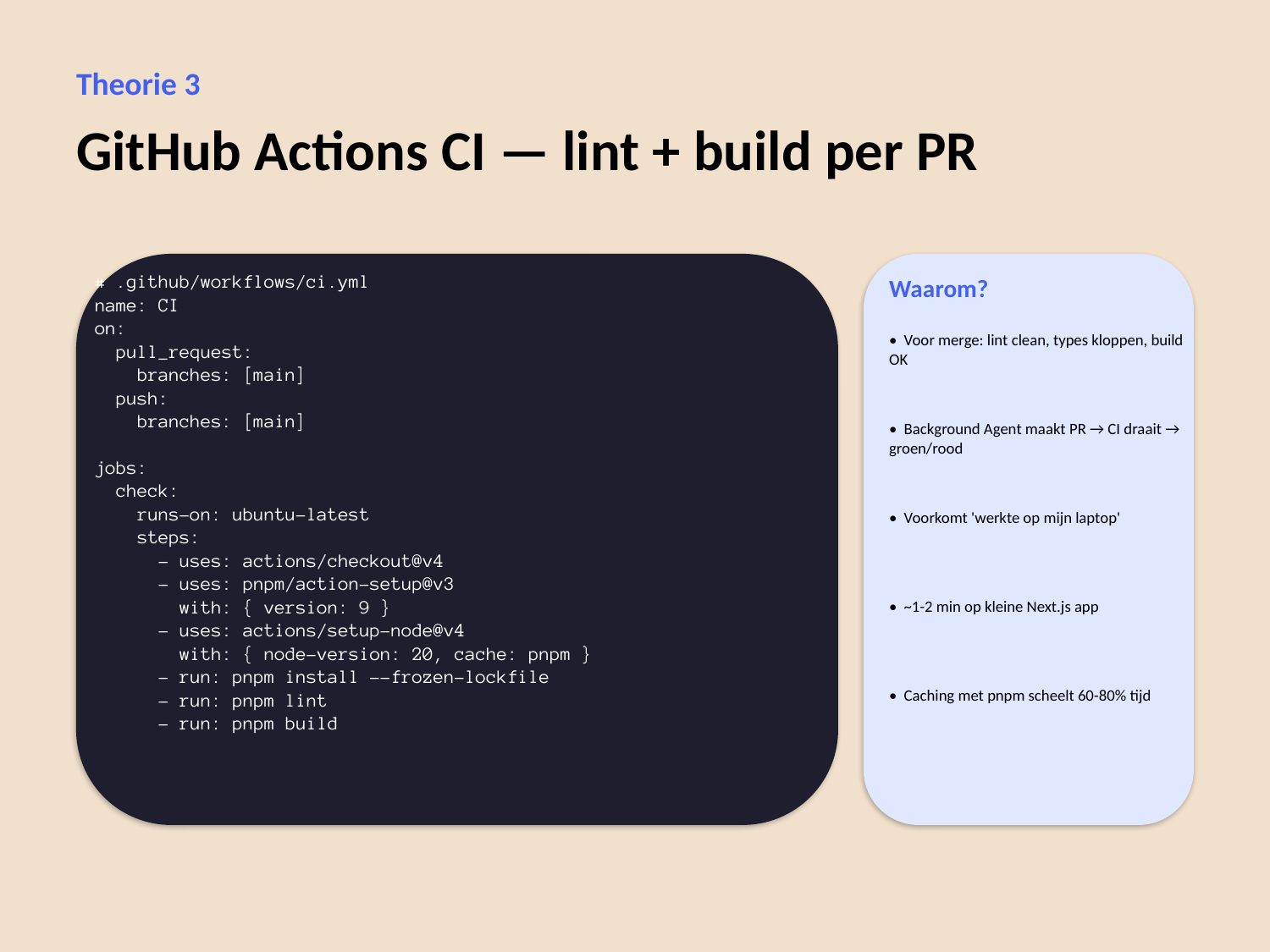

Theorie 3
GitHub Actions CI — lint + build per PR

# .github/workflows/ci.yml
name: CI
on:
  pull_request:
    branches: [main]
  push:
    branches: [main]

jobs:
  check:
    runs-on: ubuntu-latest
    steps:
      - uses: actions/checkout@v4
      - uses: pnpm/action-setup@v3
        with: { version: 9 }
      - uses: actions/setup-node@v4
        with: { node-version: 20, cache: pnpm }
      - run: pnpm install --frozen-lockfile
      - run: pnpm lint
      - run: pnpm build
Waarom?
•  Voor merge: lint clean, types kloppen, build OK
•  Background Agent maakt PR → CI draait → groen/rood
•  Voorkomt 'werkte op mijn laptop'
•  ~1-2 min op kleine Next.js app
•  Caching met pnpm scheelt 60-80% tijd